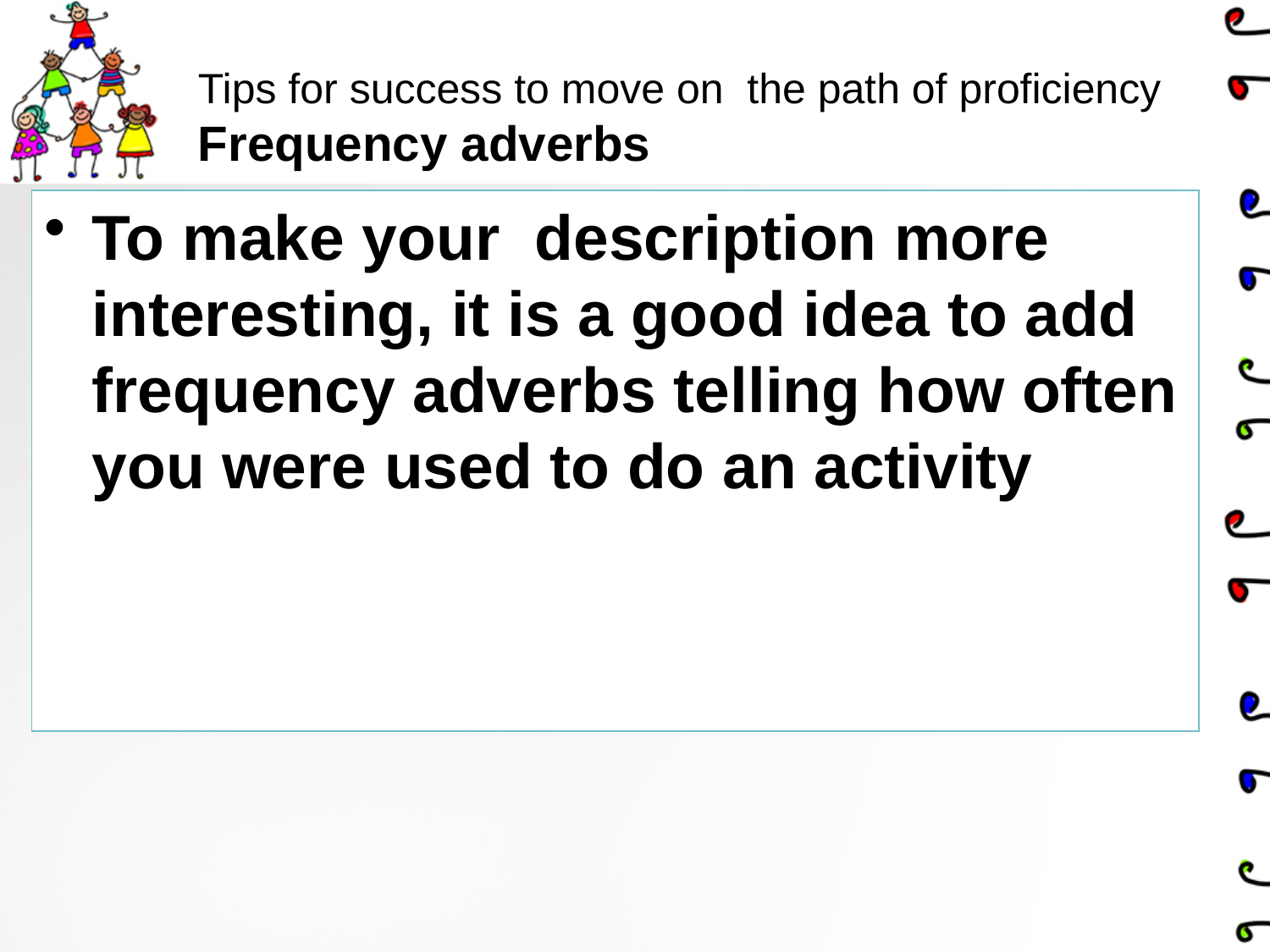

# Tips for success to move on  the path of proficiency Frequency adverbs
To make your  description more interesting, it is a good idea to add frequency adverbs telling how often you were used to do an activity